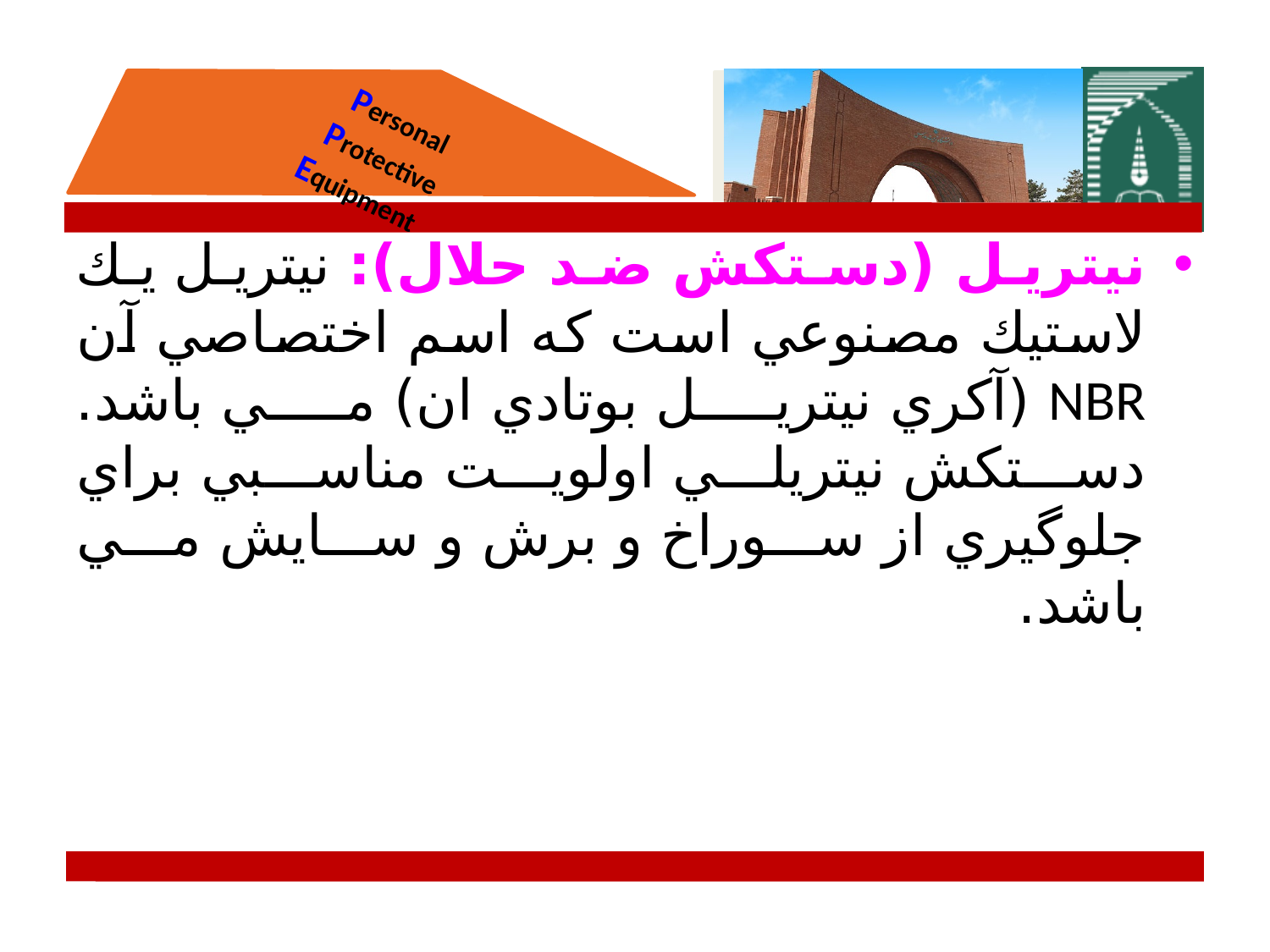

نيتريل (دستكش ضد حلال): نيتريل يك لاستيك مصنوعي است كه اسم اختصاصي آن NBR (آكري نيتريل بوتادي ان) مي باشد. دستكش نيتريلي اولويت مناسبي براي جلوگيري از سوراخ و برش و سايش مي باشد.